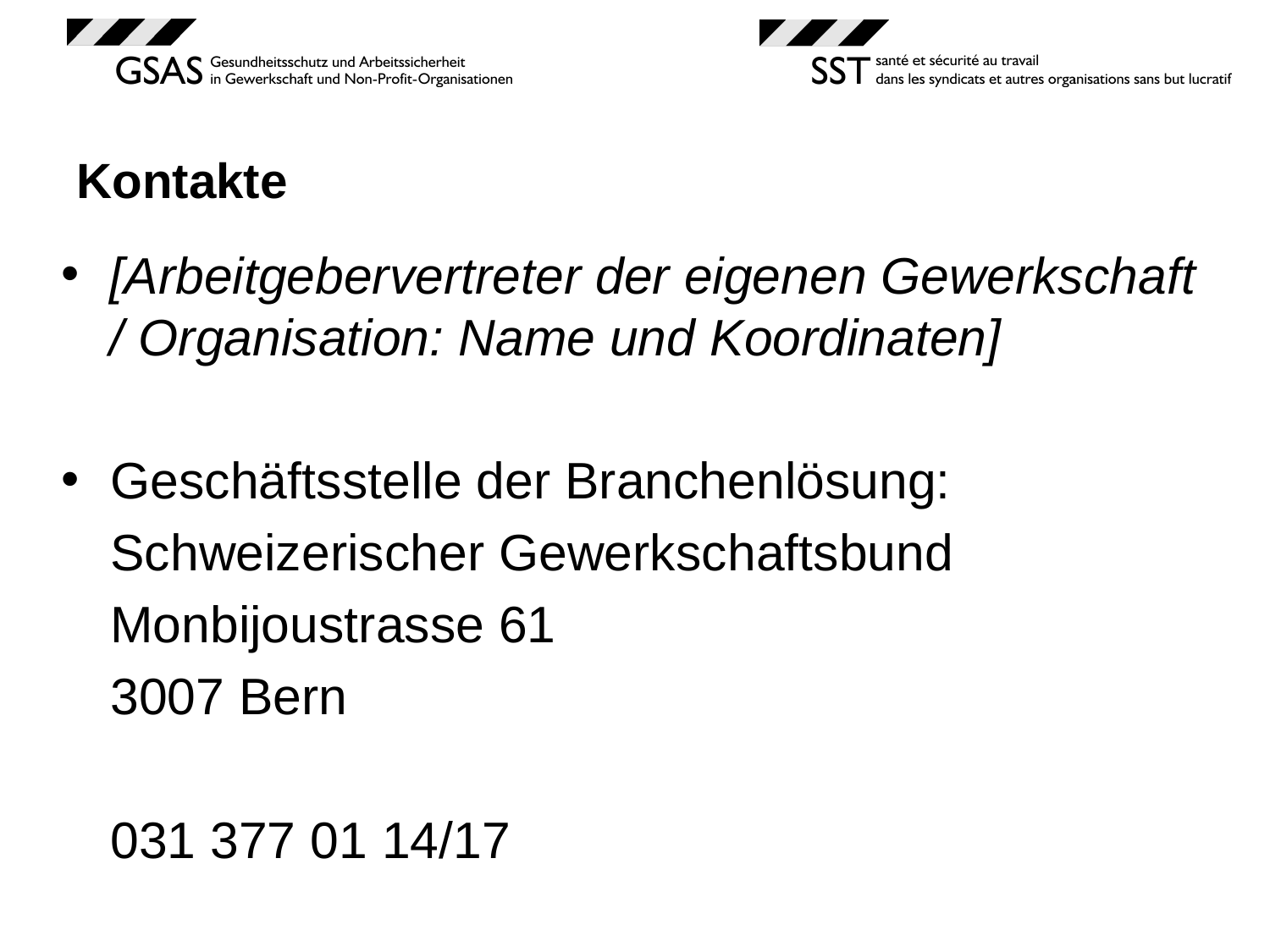

# Kontakte
[Arbeitgebervertreter der eigenen Gewerkschaft / Organisation: Name und Koordinaten]

Geschäftsstelle der Branchenlösung:
	Schweizerischer Gewerkschaftsbund
	Monbijoustrasse 61
	3007 Bern

031 377 01 14/17